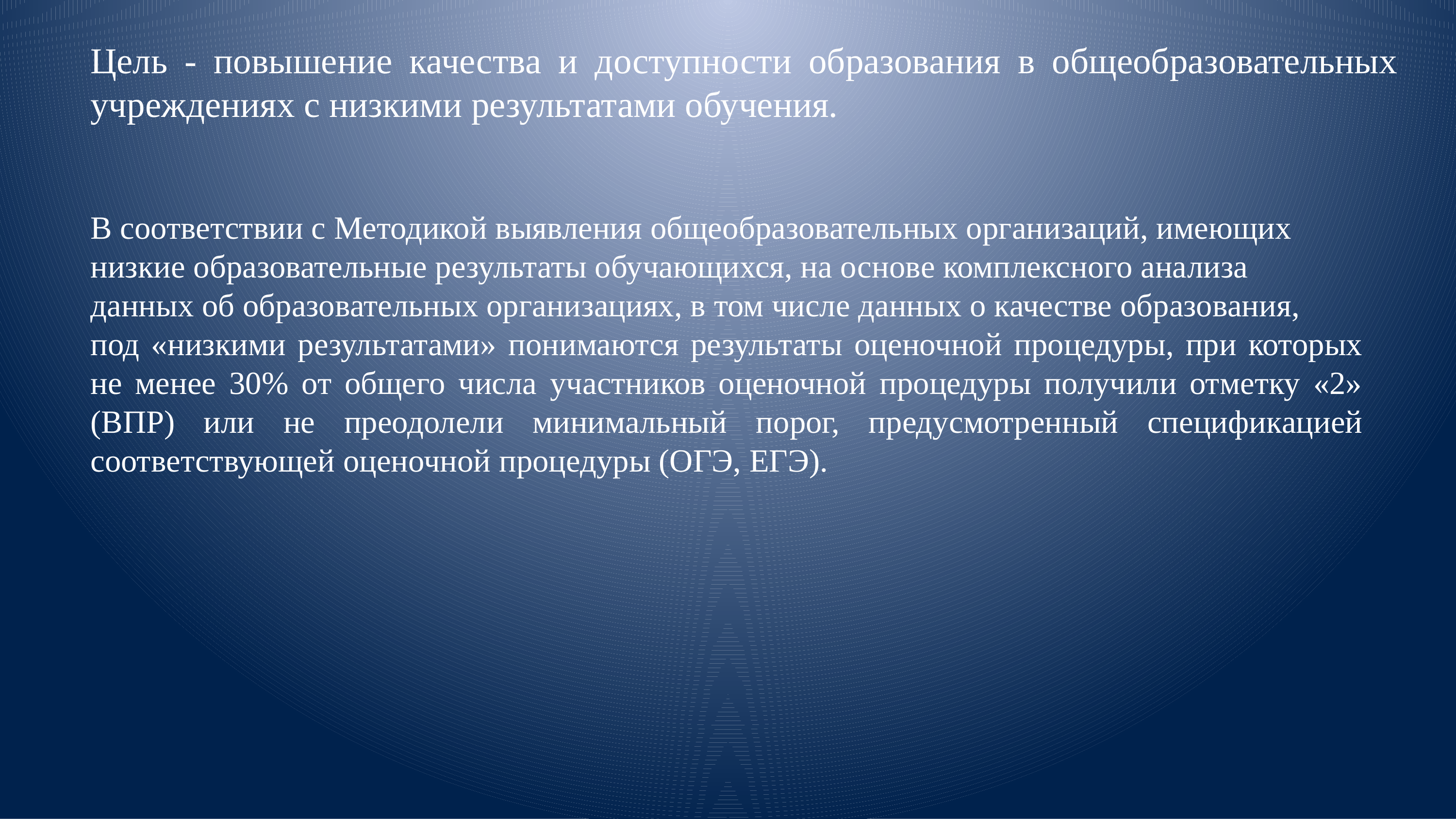

Цель - повышение качества и доступности образования в общеобразовательных учреждениях с низкими результатами обучения.
В соответствии с Методикой выявления общеобразовательных организаций, имеющих
низкие образовательные результаты обучающихся, на основе комплексного анализа
данных об образовательных организациях, в том числе данных о качестве образования,
под «низкими результатами» понимаются результаты оценочной процедуры, при которых не менее 30% от общего числа участников оценочной процедуры получили отметку «2» (ВПР) или не преодолели минимальный порог, предусмотренный спецификацией соответствующей оценочной процедуры (ОГЭ, ЕГЭ).